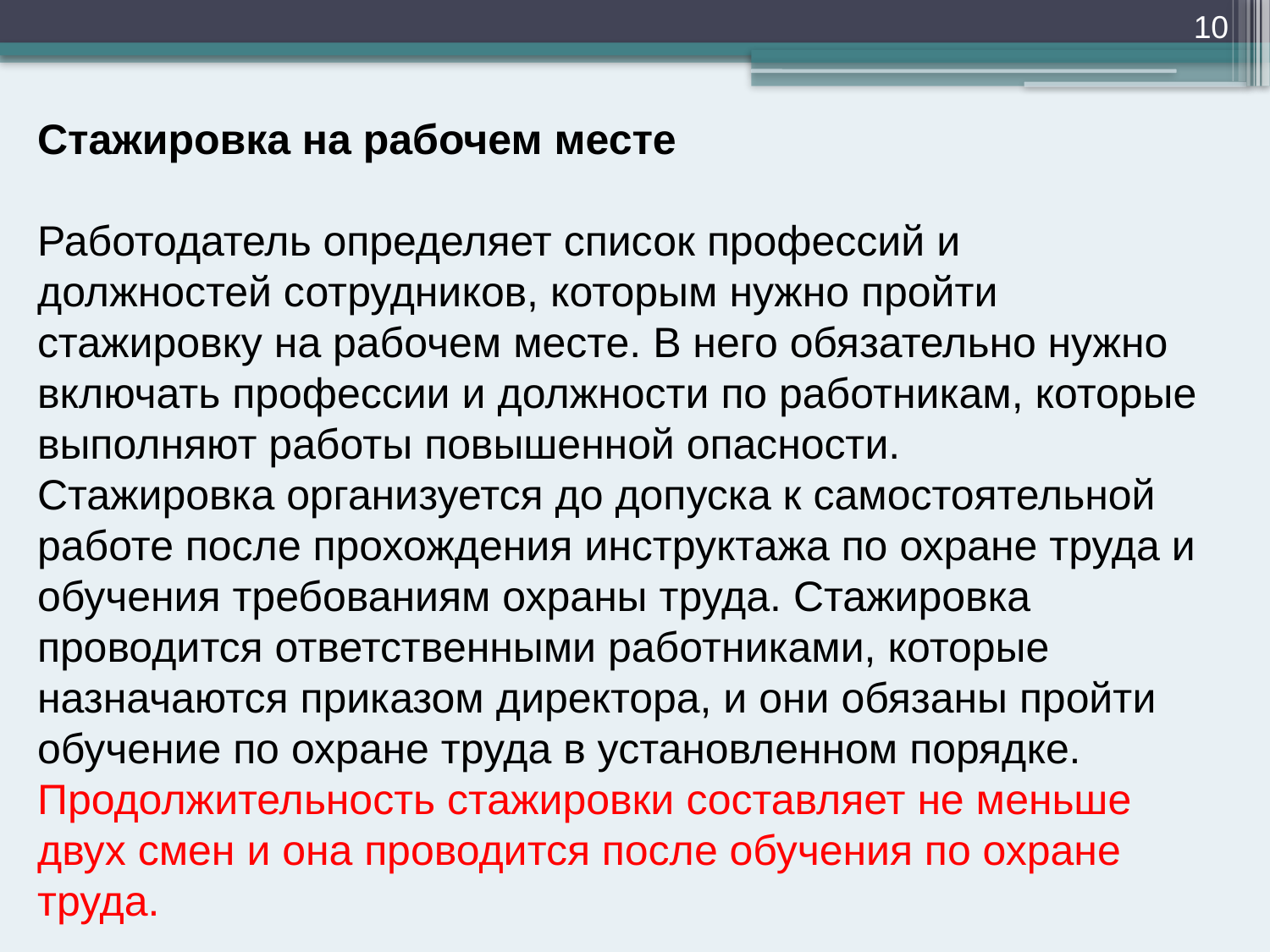

10
Стажировка на рабочем месте

Работодатель определяет список профессий и должностей сотрудников, которым нужно пройти стажировку на рабочем месте. В него обязательно нужно включать профессии и должности по работникам, которые выполняют работы повышенной опасности.
Стажировка организуется до допуска к самостоятельной работе после прохождения инструктажа по охране труда и обучения требованиям охраны труда. Стажировка проводится ответственными работниками, которые назначаются приказом директора, и они обязаны пройти обучение по охране труда в установленном порядке.
Продолжительность стажировки составляет не меньше двух смен и она проводится после обучения по охране труда.